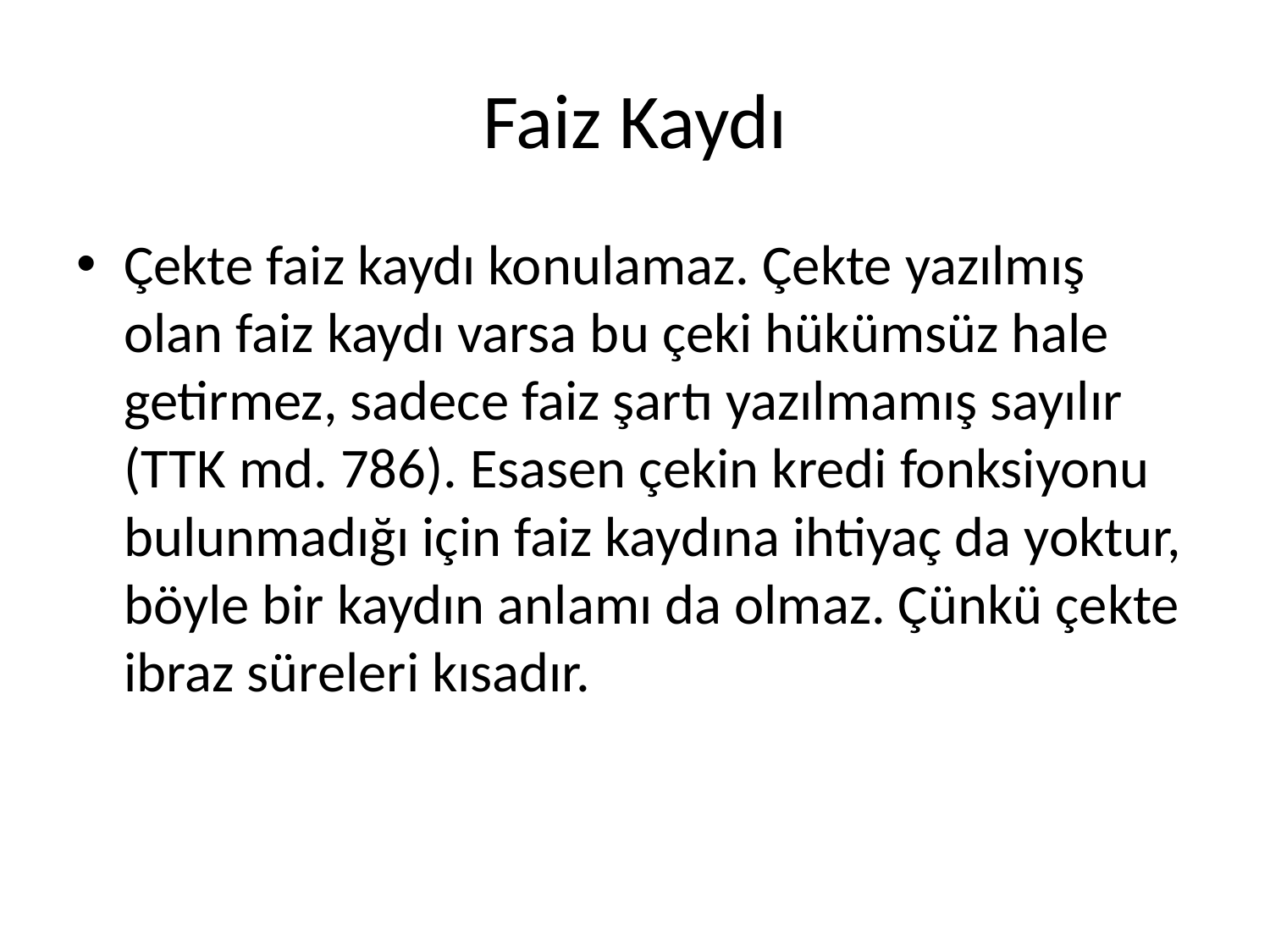

# Faiz Kaydı
Çekte faiz kaydı konulamaz. Çekte yazılmış olan faiz kaydı varsa bu çeki hükümsüz hale getirmez, sadece faiz şartı yazılmamış sayılır (TTK md. 786). Esasen çekin kredi fonksiyonu bulunmadığı için faiz kaydına ihtiyaç da yoktur, böyle bir kaydın anlamı da olmaz. Çünkü çekte ibraz süreleri kısadır.